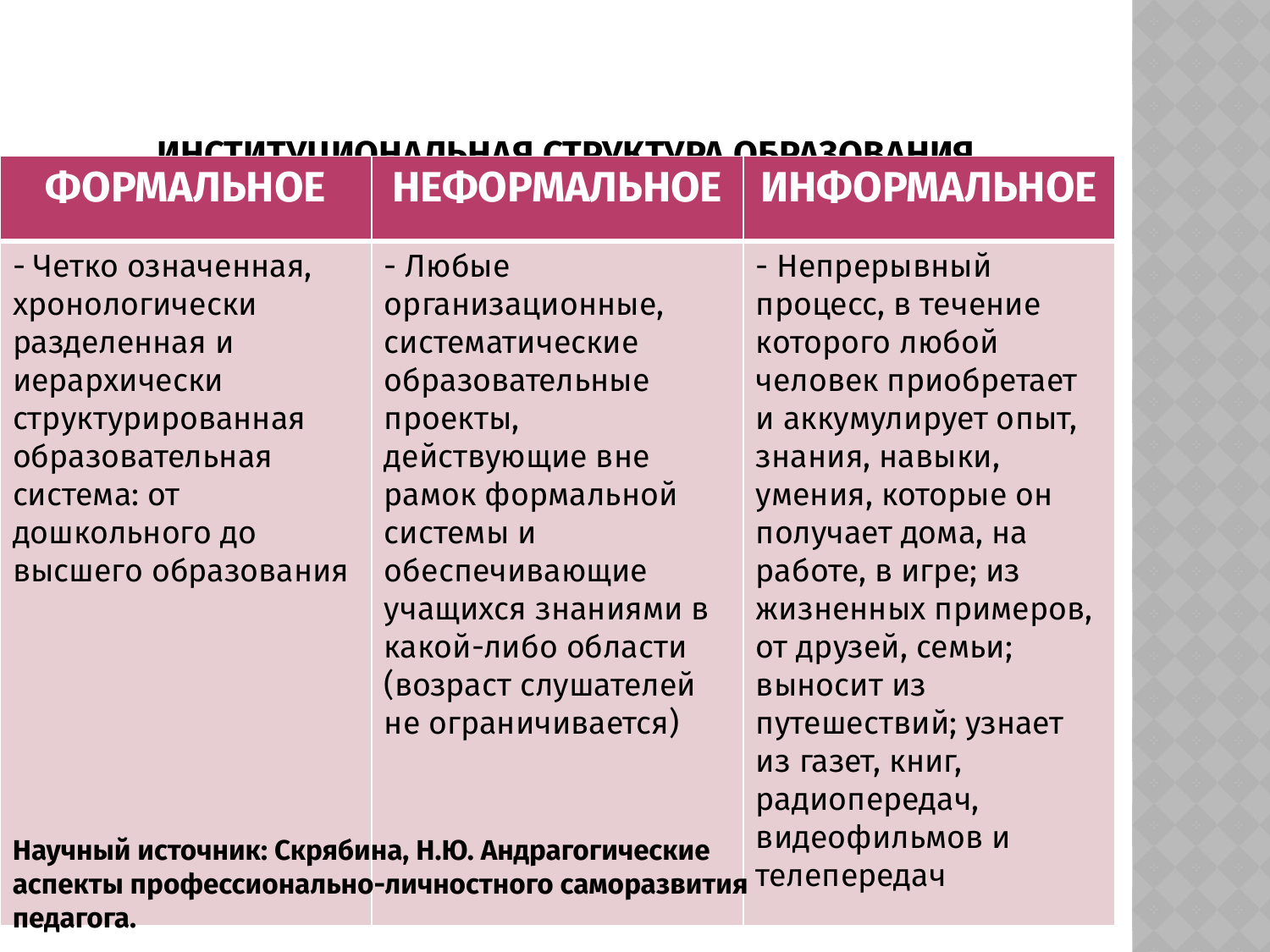

# Институциональная структура ОБРАЗОВАНИЯ
| ФОРМАЛЬНОЕ | НЕФОРМАЛЬНОЕ | ИНФОРМАЛЬНОЕ |
| --- | --- | --- |
| - Четко означенная, хронологически разделенная и иерархически структурированная образовательная система: от дошкольного до высшего образования | - Любые организационные, систематические образовательные проекты, действующие вне рамок формальной системы и обеспечивающие учащихся знаниями в какой-либо области (возраст слушателей не ограничивается) | - Непрерывный процесс, в течение которого любой человек приобретает и аккумулирует опыт, знания, навыки, умения, которые он получает дома, на работе, в игре; из жизненных примеров, от друзей, семьи; выносит из путешествий; узнает из газет, книг, радиопередач, видеофильмов и телепередач |
Научный источник: Скрябина, Н.Ю. Андрагогические аспекты профессионально-личностного саморазвития педагога.